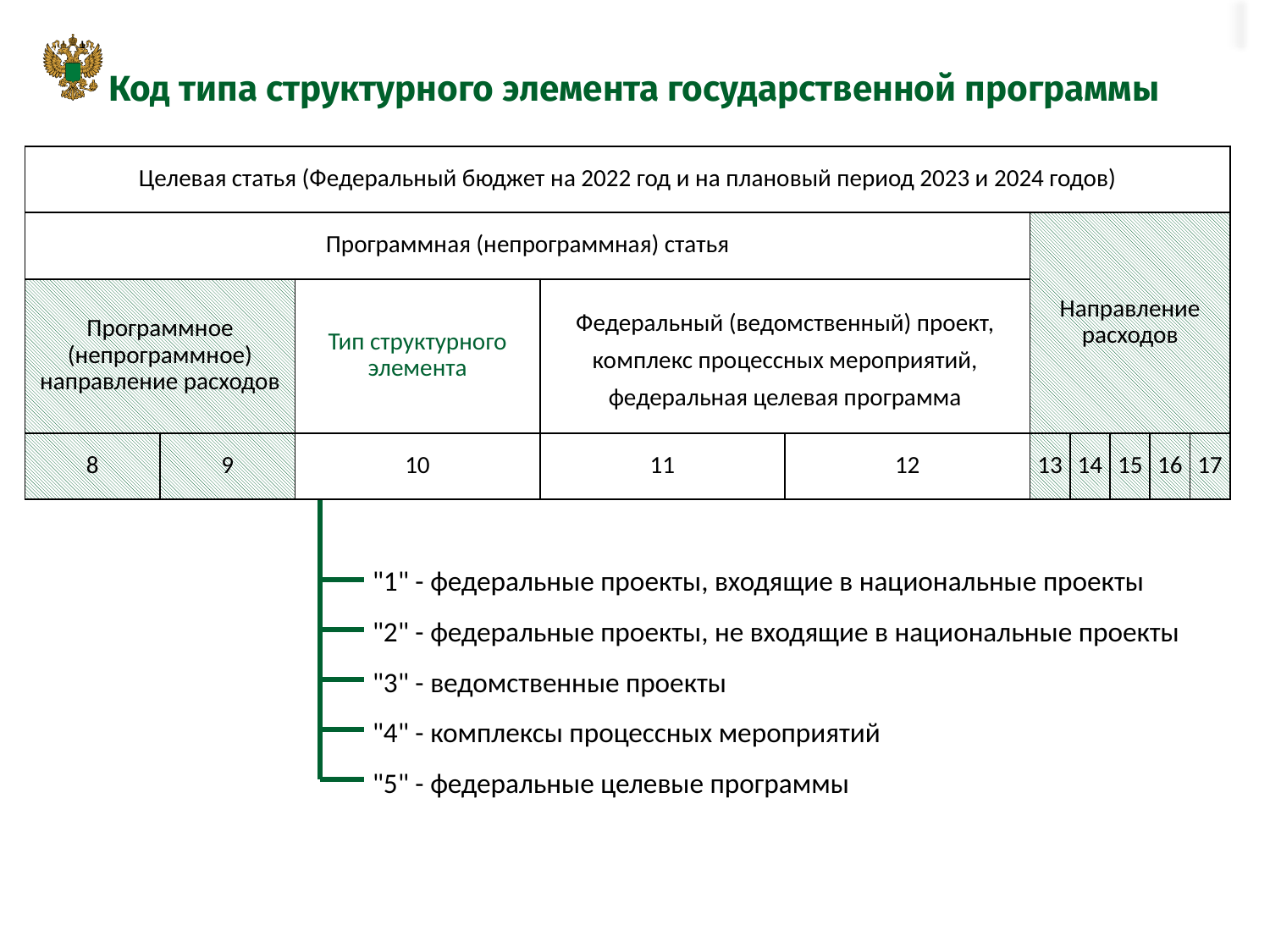

Код типа структурного элемента государственной программы
| Целевая статья (Федеральный бюджет на 2022 год и на плановый период 2023 и 2024 годов) |  |  |  |  |  |  |  |  |  |
| --- | --- | --- | --- | --- | --- | --- | --- | --- | --- |
| Программная (непрограммная) статья |  |  |  |  | Направление расходов |  |  |  |  |
| Программное (непрограммное) направление расходов |  | Тип структурного элемента | Федеральный (ведомственный) проект, комплекс процессных мероприятий, федеральная целевая программа |  |  |  |  |  |  |
| 8 | 9 | 10 | 11 | 12 | 13 | 14 | 15 | 16 | 17 |
"1" - федеральные проекты, входящие в национальные проекты
"2" - федеральные проекты, не входящие в национальные проекты
"3" - ведомственные проекты
"4" - комплексы процессных мероприятий
"5" - федеральные целевые программы